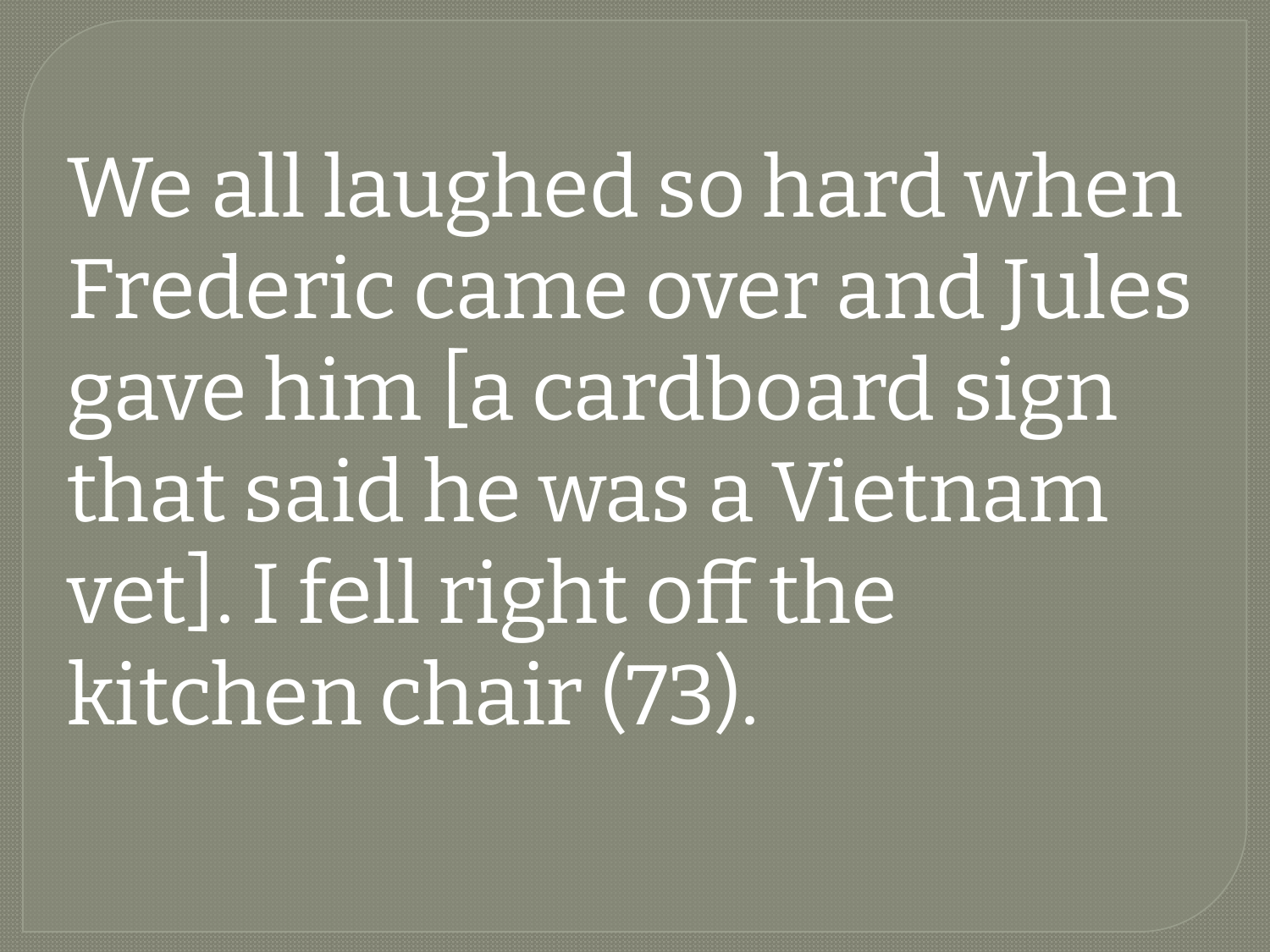

We all laughed so hard when Frederic came over and Jules gave him [a cardboard sign that said he was a Vietnam vet]. I fell right off the kitchen chair (73).